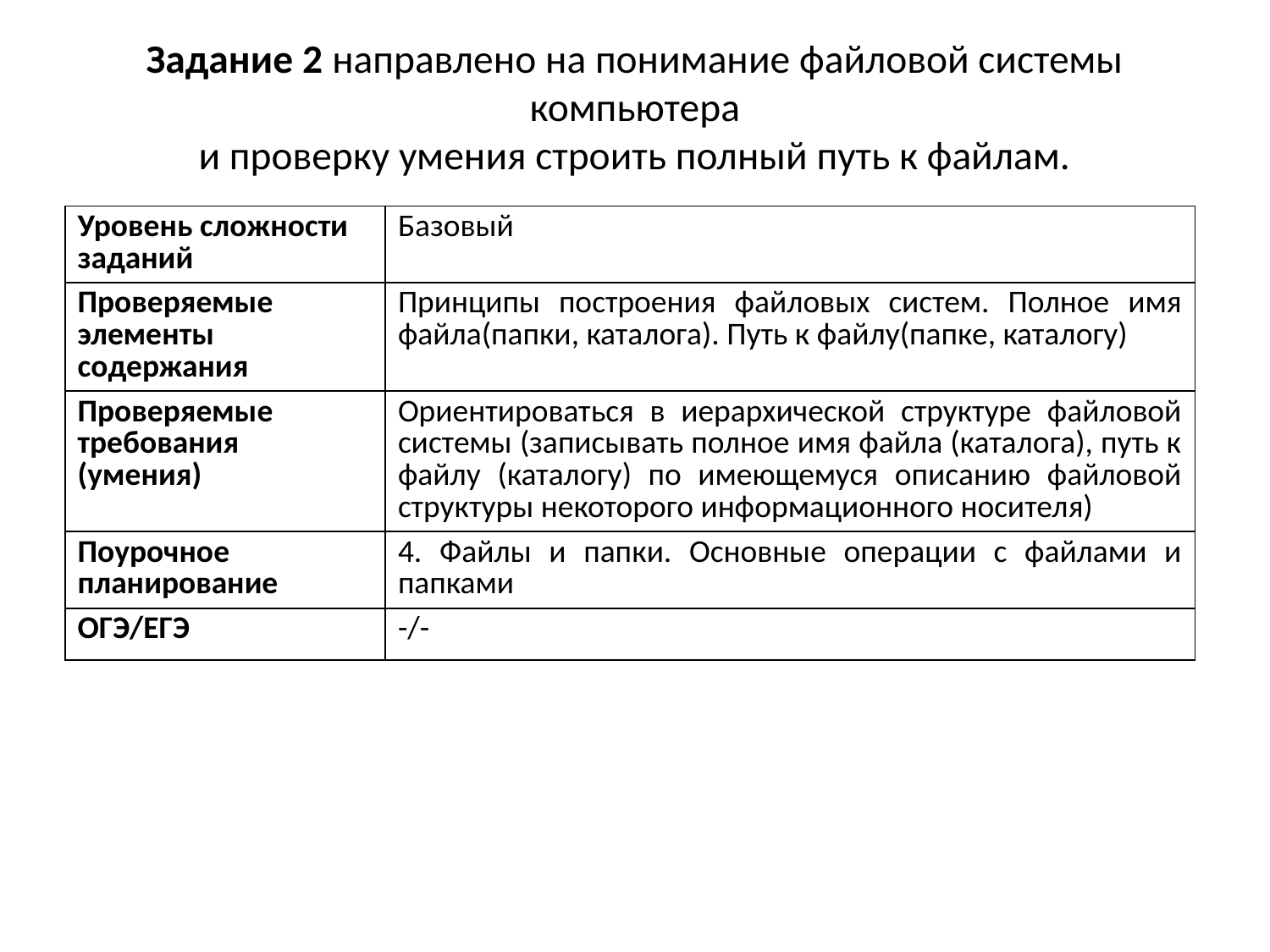

# Задание 2 направлено на понимание файловой системы компьютера и проверку умения строить полный путь к файлам.
| Уровень сложности заданий | Базовый |
| --- | --- |
| Проверяемые элементы содержания | Принципы построения файловых систем. Полное имя файла(папки, каталога). Путь к файлу(папке, каталогу) |
| Проверяемые требования (умения) | Ориентироваться в иерархической структуре файловой системы (записывать полное имя файла (каталога), путь к файлу (каталогу) по имеющемуся описанию файловой структуры некоторого информационного носителя) |
| Поурочное планирование | 4. Файлы и папки. Основные операции с файлами и папками |
| ОГЭ/ЕГЭ | -/- |